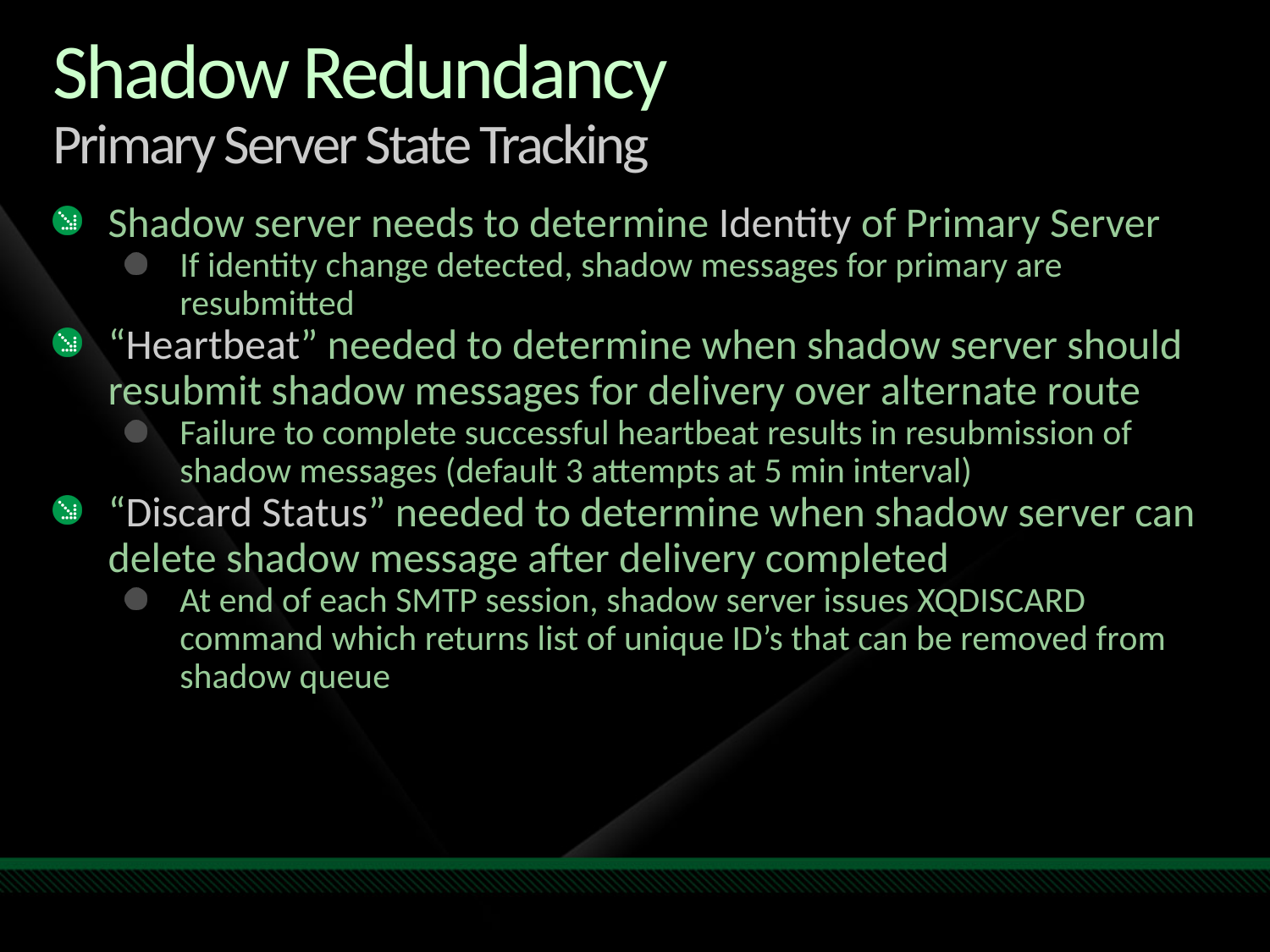

# Shadow Redundancy Primary Server State Tracking
Shadow server needs to determine Identity of Primary Server
If identity change detected, shadow messages for primary are resubmitted
“Heartbeat” needed to determine when shadow server should resubmit shadow messages for delivery over alternate route
Failure to complete successful heartbeat results in resubmission of shadow messages (default 3 attempts at 5 min interval)
“Discard Status” needed to determine when shadow server can delete shadow message after delivery completed
At end of each SMTP session, shadow server issues XQDISCARD command which returns list of unique ID’s that can be removed from shadow queue